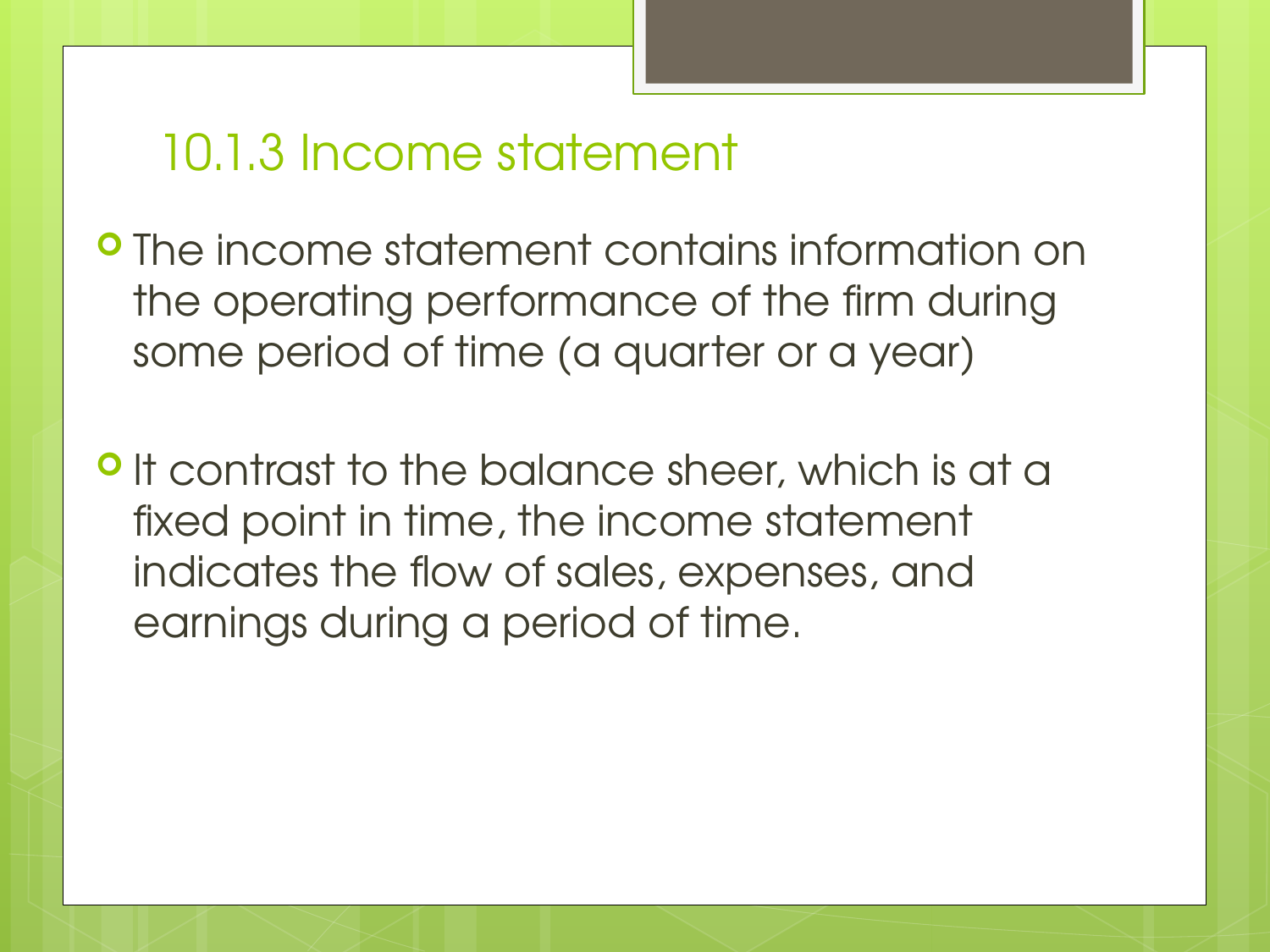

# 10.1.3 Income statement
The income statement contains information on the operating performance of the firm during some period of time (a quarter or a year)

It contrast to the balance sheer, which is at a fixed point in time, the income statement indicates the flow of sales, expenses, and earnings during a period of time.